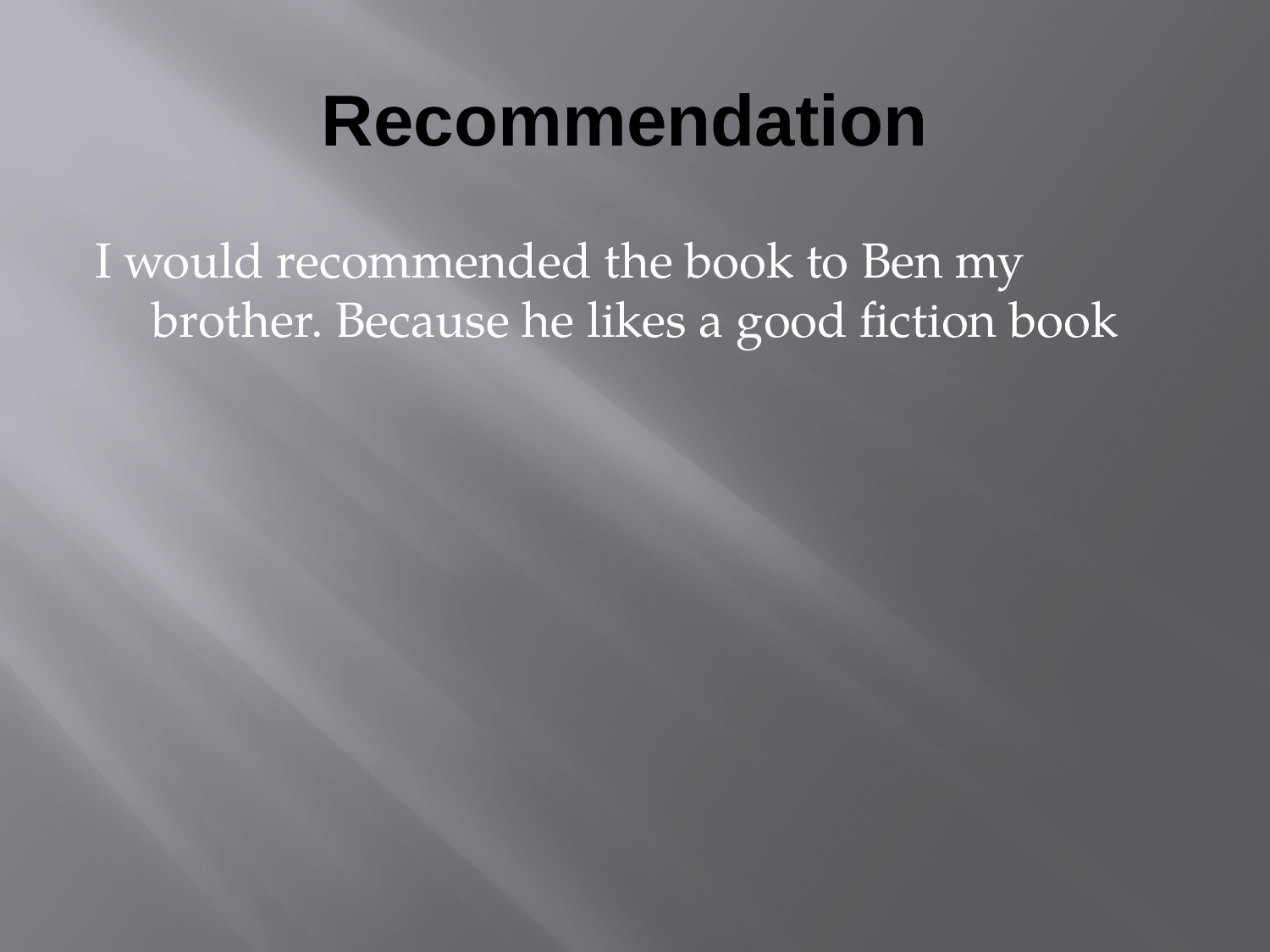

# Recommendation
I would recommended the book to Ben my brother. Because he likes a good fiction book